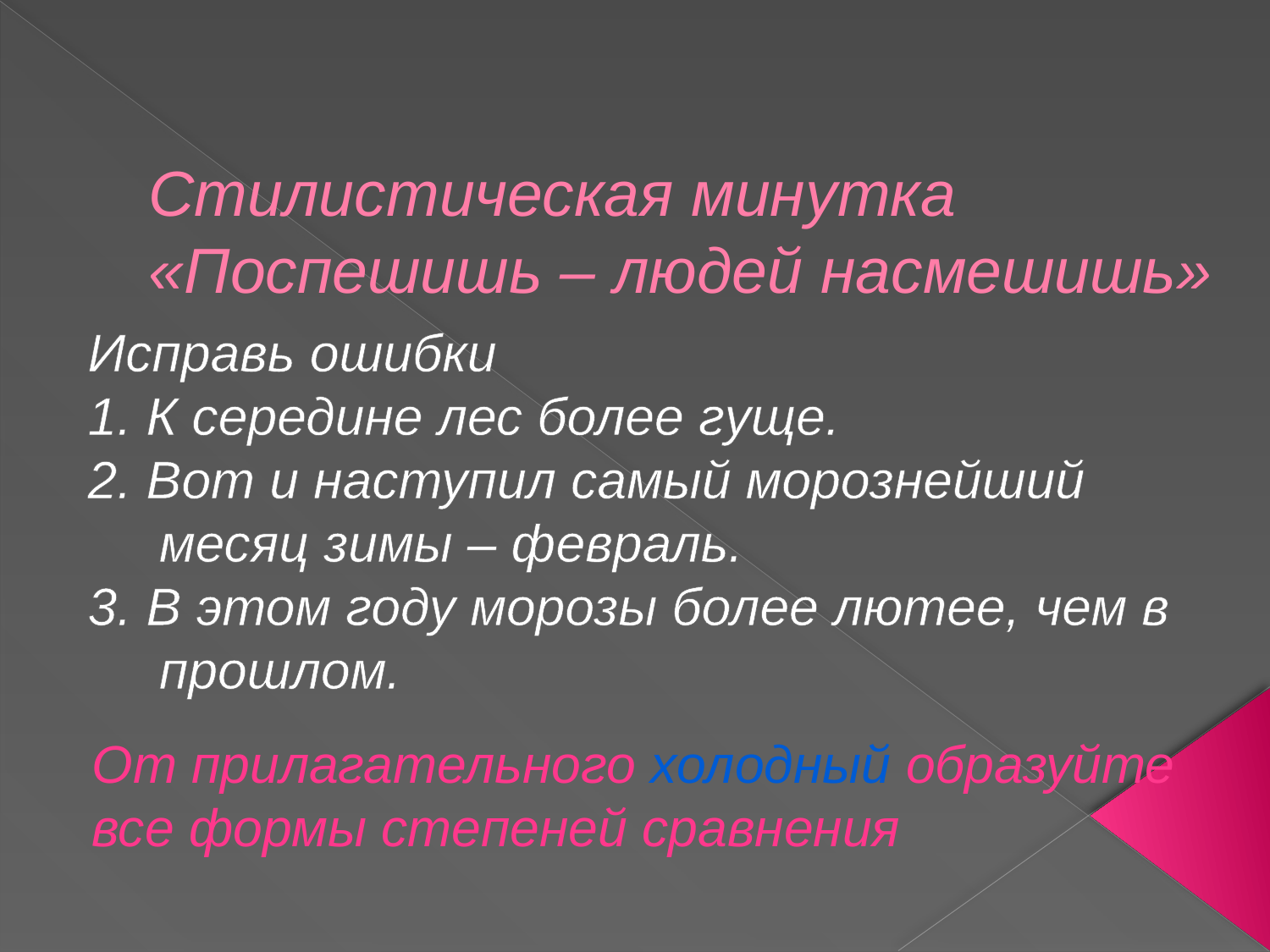

# Стилистическая минутка «Поспешишь – людей насмешишь»
Исправь ошибки
1. К середине лес более гуще.
2. Вот и наступил самый морознейший месяц зимы – февраль.
3. В этом году морозы более лютее, чем в прошлом.
От прилагательного холодный образуйте все формы степеней сравнения